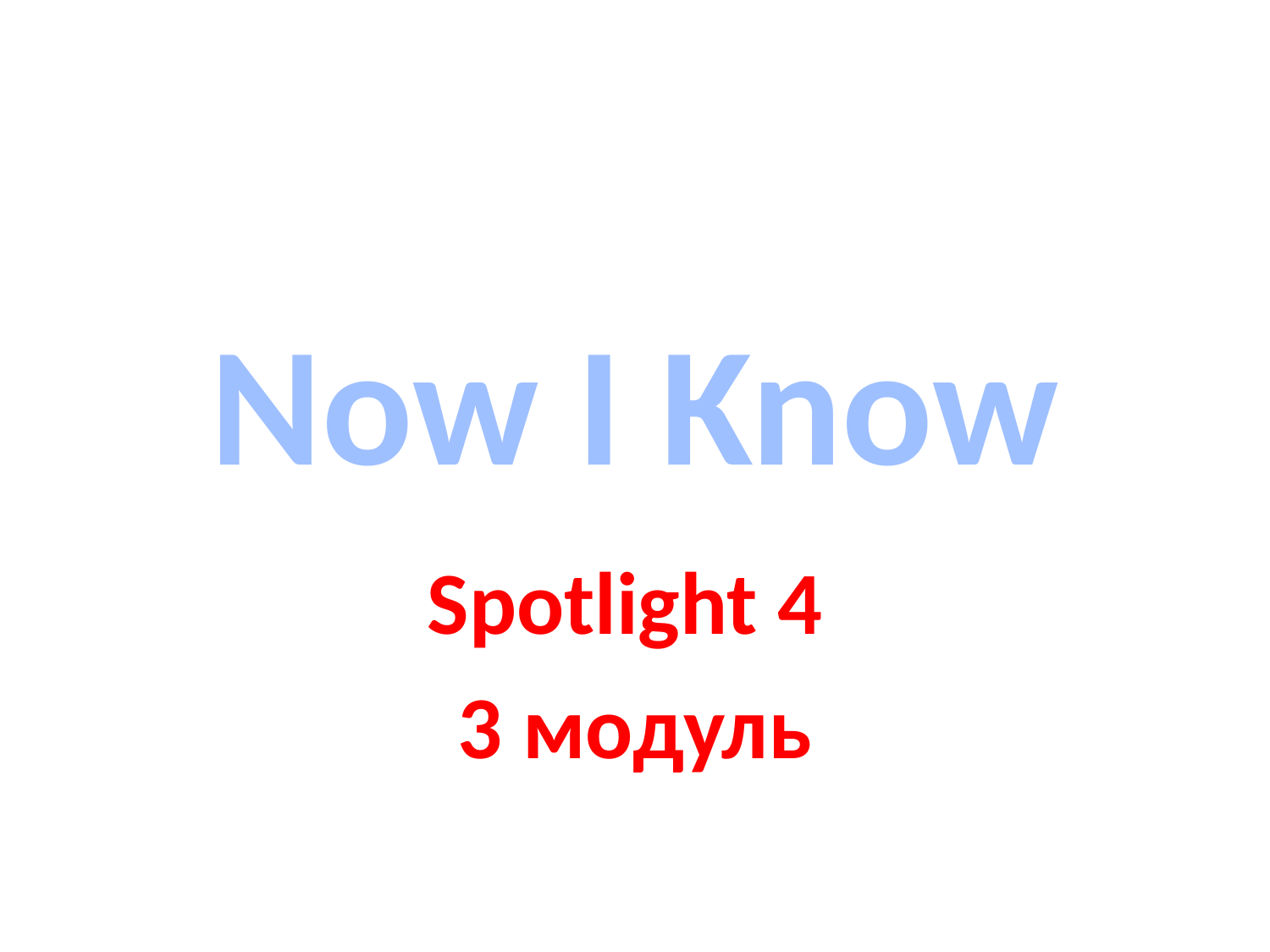

# Now I Know
Spotlight 4
3 модуль